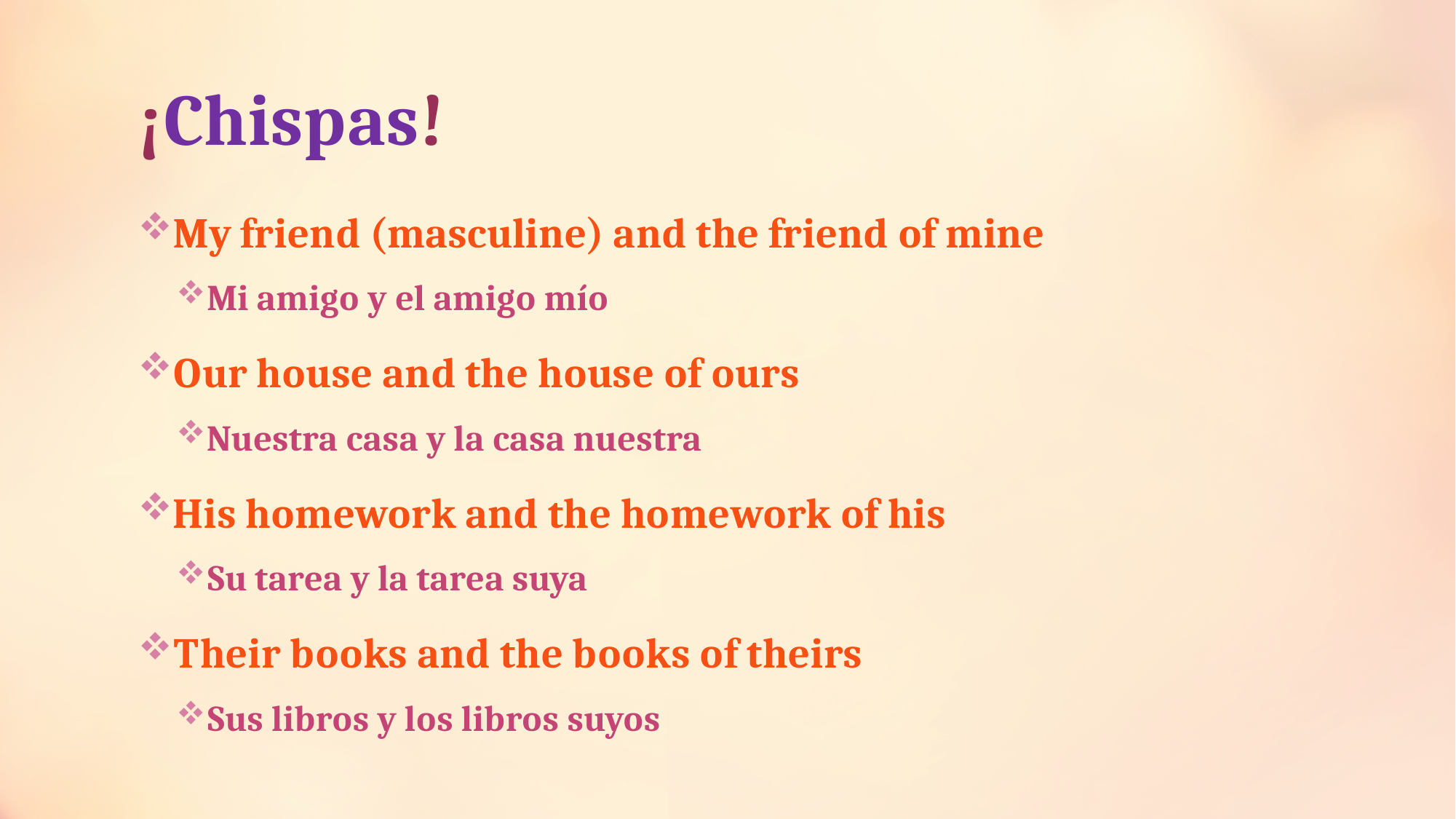

# ¡Chispas!
My friend (masculine) and the friend of mine
Mi amigo y el amigo mío
Our house and the house of ours
Nuestra casa y la casa nuestra
His homework and the homework of his
Su tarea y la tarea suya
Their books and the books of theirs
Sus libros y los libros suyos